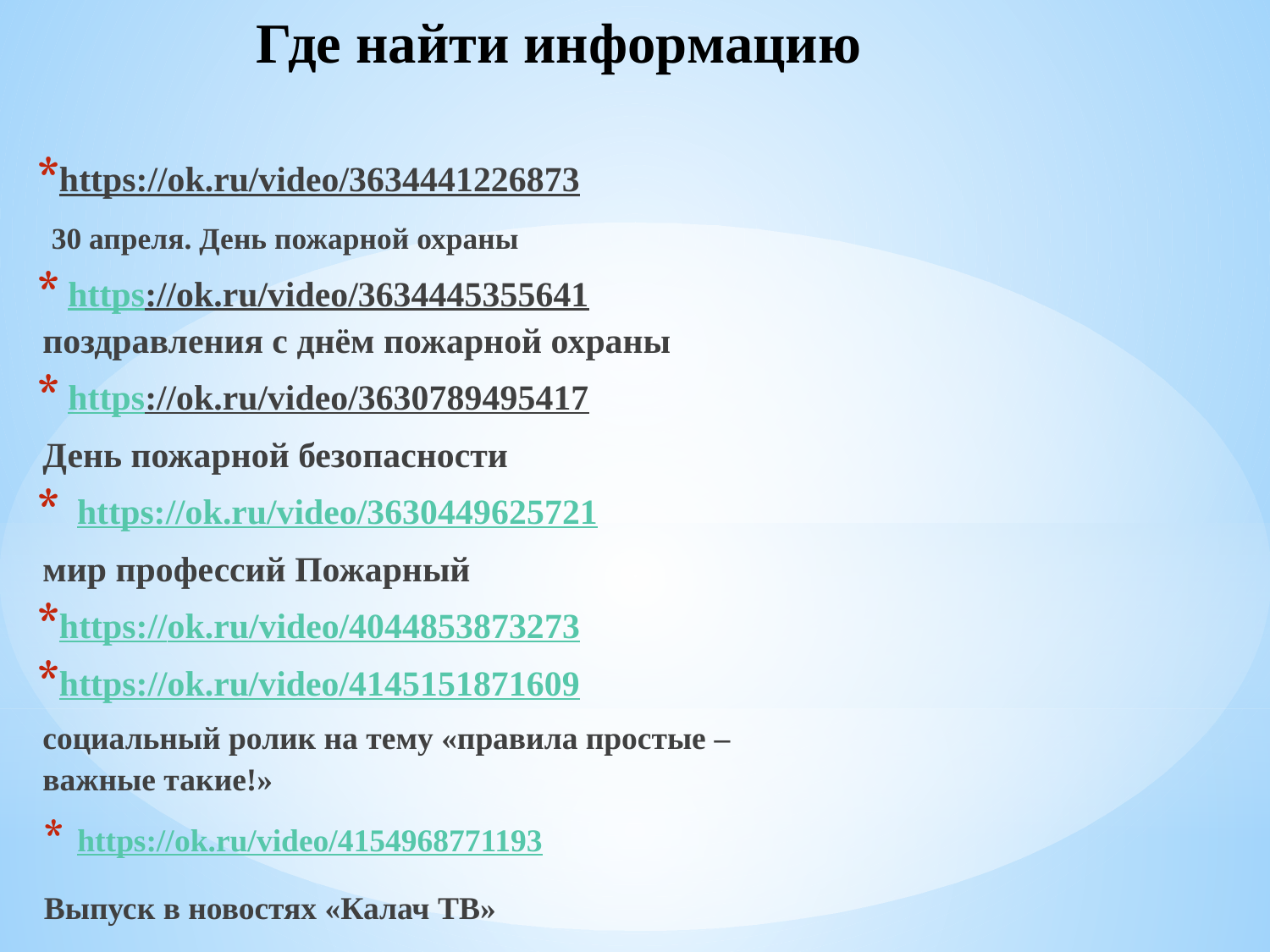

# Где найти информацию
https://ok.ru/video/3634441226873
 30 апреля. День пожарной охраны
 https://ok.ru/video/3634445355641 поздравления с днём пожарной охраны
 https://ok.ru/video/3630789495417
День пожарной безопасности
  https://ok.ru/video/3630449625721
мир профессий Пожарный
https://ok.ru/video/4044853873273
https://ok.ru/video/4145151871609
социальный ролик на тему «правила простые –важные такие!»
 https://ok.ru/video/4154968771193
Выпуск в новостях «Калач ТВ»